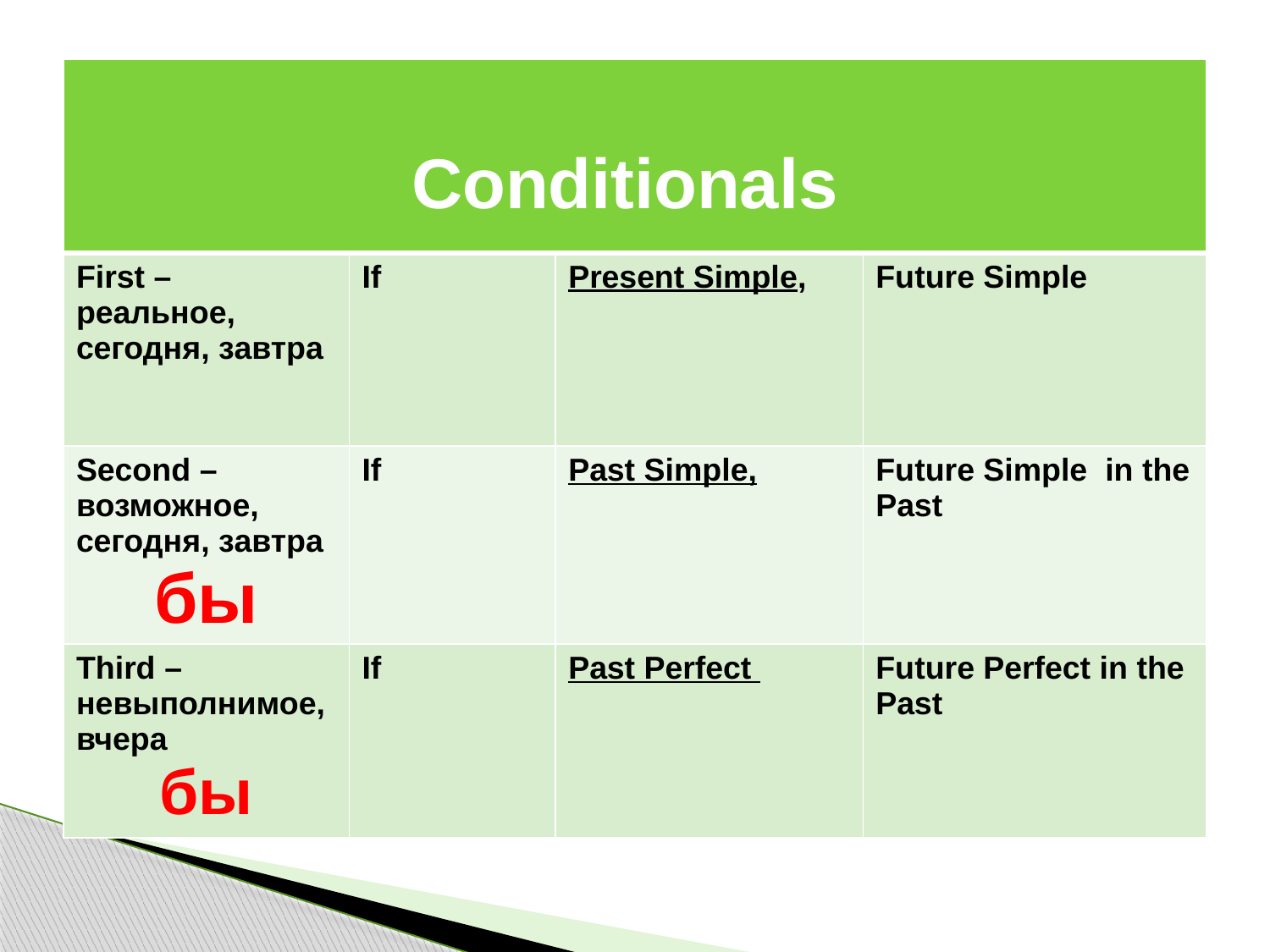

| Conditionals |  |  |  |
| --- | --- | --- | --- |
| First – реальное, сегодня, завтра | If | Present Simple, | Future Simple |
| Second –возможное, сегодня, завтра бы | If | Past Simple, | Future Simple in the Past |
| Third – невыполнимое, вчера бы | If | Past Perfect | Future Perfect in the Past |